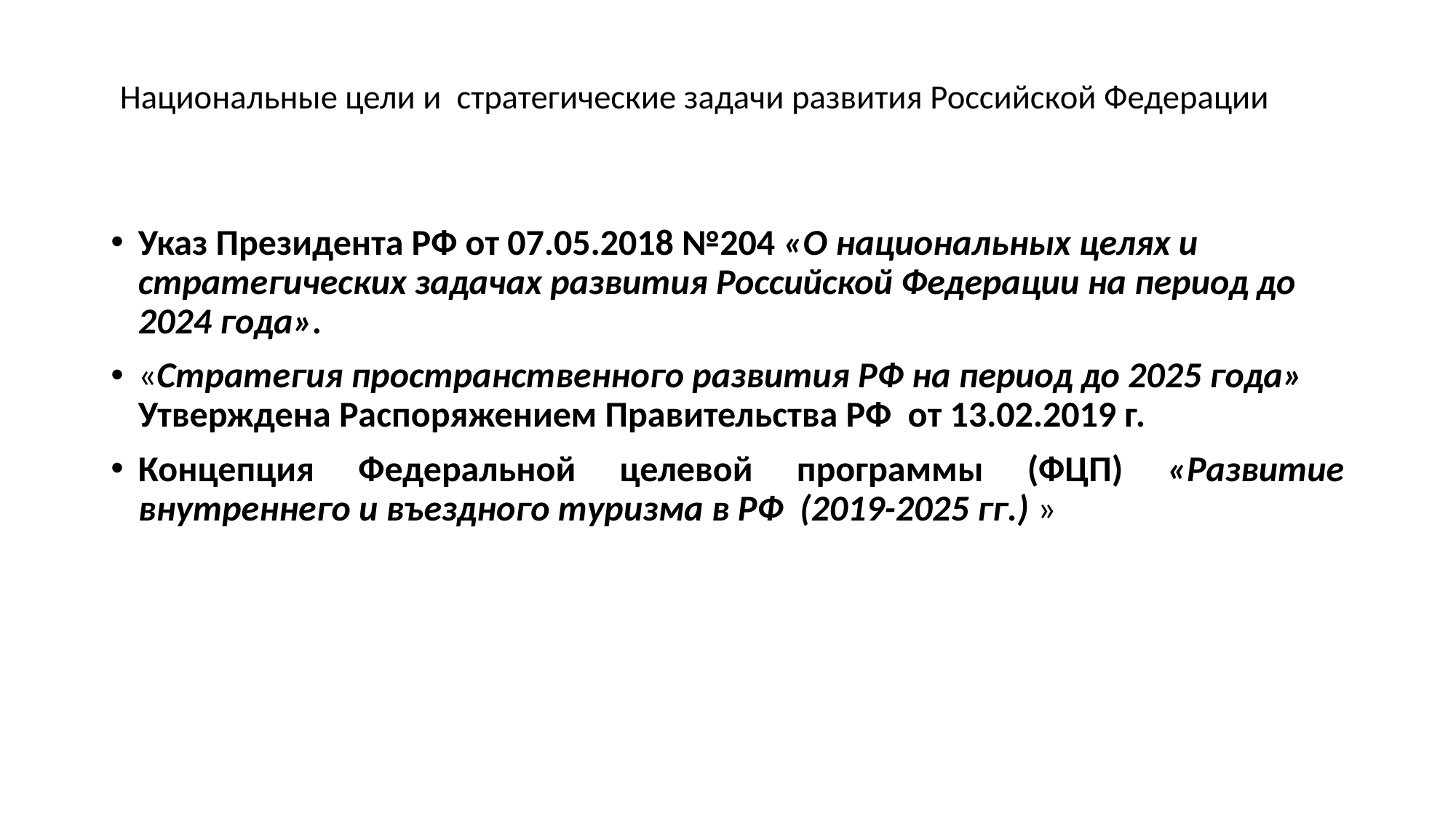

# Национальные цели и  стратегические задачи развития Российской Федерации
Указ Президента РФ от 07.05.2018 №204 «О национальных целях и стратегических задачах развития Российской Федерации на период до 2024 года».
«Стратегия пространственного развития РФ на период до 2025 года» Утверждена Распоряжением Правительства РФ  от 13.02.2019 г.
Концепция Федеральной целевой программы (ФЦП) «Развитие внутреннего и въездного туризма в РФ  (2019-2025 гг.) »